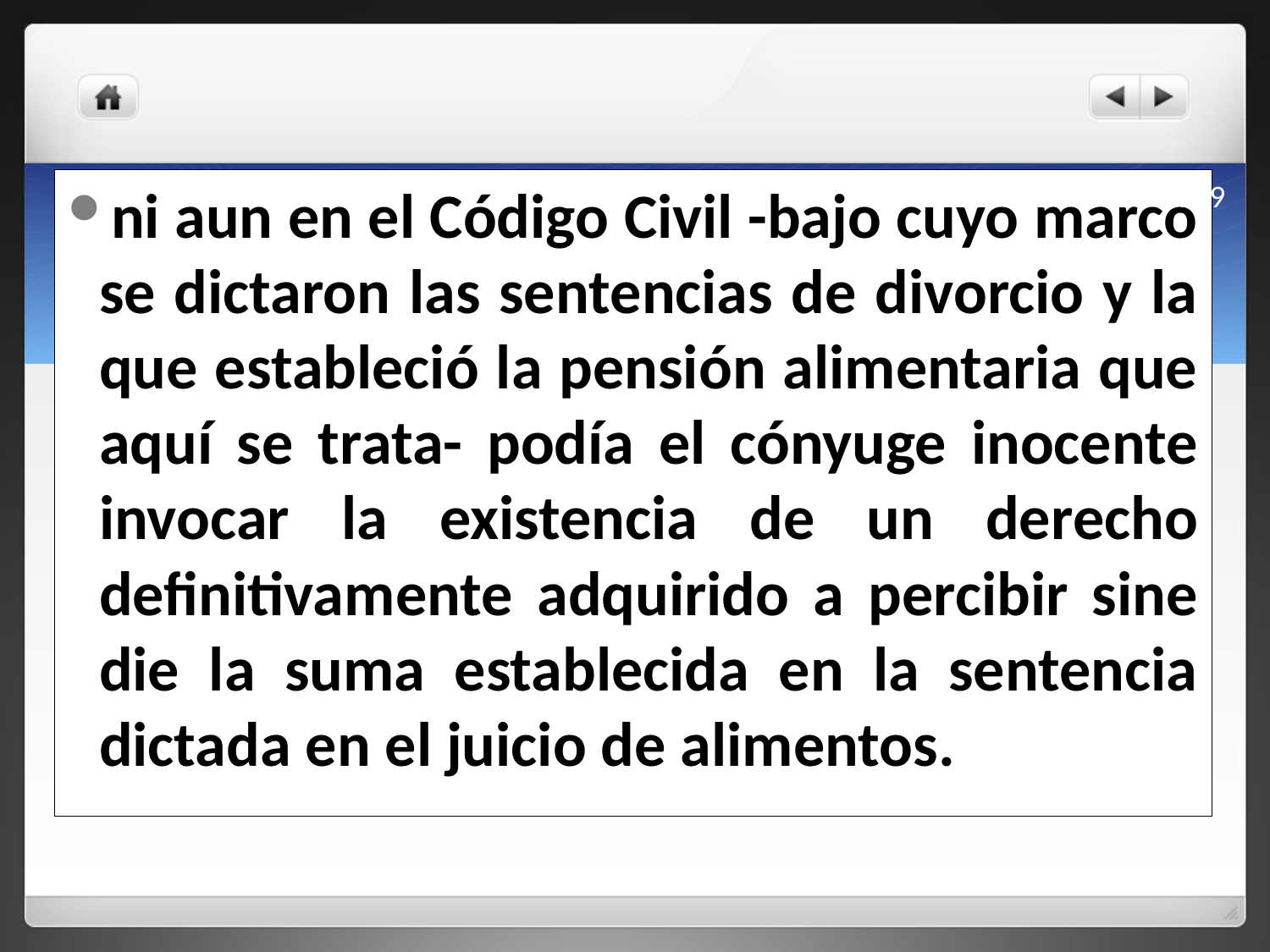

149
ni aun en el Código Civil -bajo cuyo marco se dictaron las sentencias de divorcio y la que estableció la pensión alimentaria que aquí se trata- podía el cónyuge inocente invocar la existencia de un derecho definitivamente adquirido a percibir sine die la suma establecida en la sentencia dictada en el juicio de alimentos.